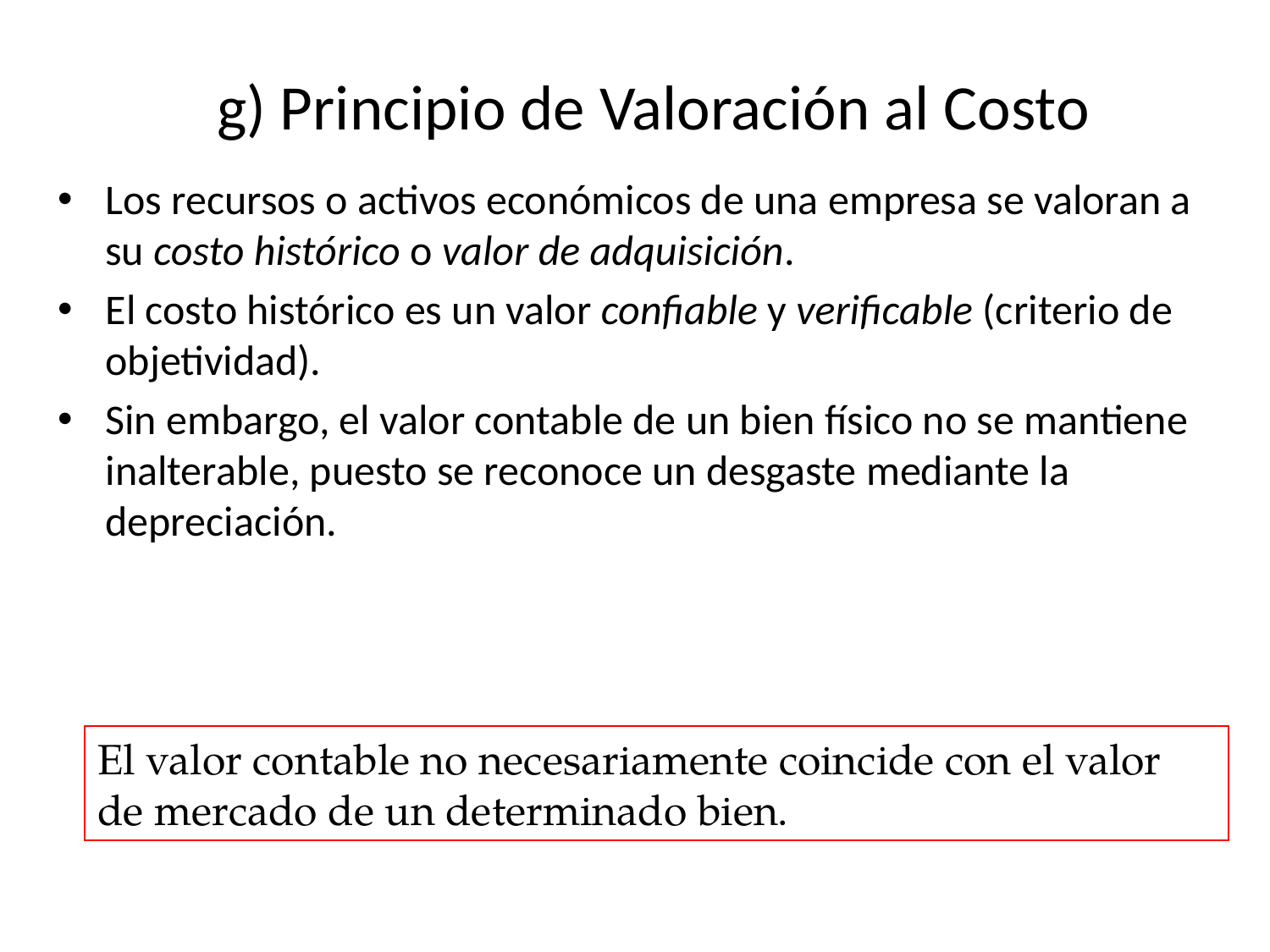

# g) Principio de Valoración al Costo
Los recursos o activos económicos de una empresa se valoran a su costo histórico o valor de adquisición.
El costo histórico es un valor confiable y verificable (criterio de objetividad).
Sin embargo, el valor contable de un bien físico no se mantiene inalterable, puesto se reconoce un desgaste mediante la depreciación.
El valor contable no necesariamente coincide con el valor de mercado de un determinado bien.